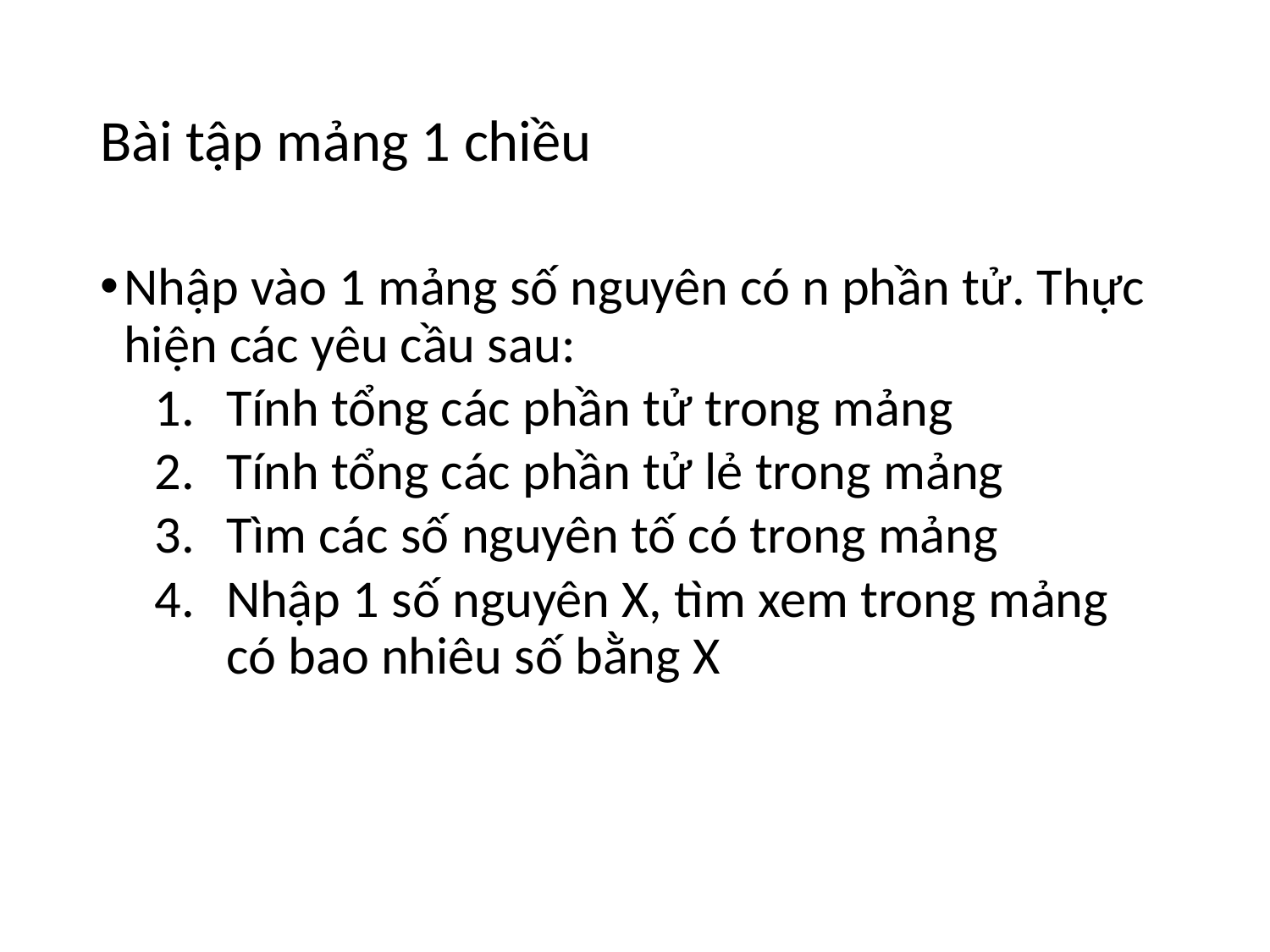

# Bài tập mảng 1 chiều
Nhập vào 1 mảng số nguyên có n phần tử. Thực hiện các yêu cầu sau:
Tính tổng các phần tử trong mảng
Tính tổng các phần tử lẻ trong mảng
Tìm các số nguyên tố có trong mảng
Nhập 1 số nguyên X, tìm xem trong mảng có bao nhiêu số bằng X